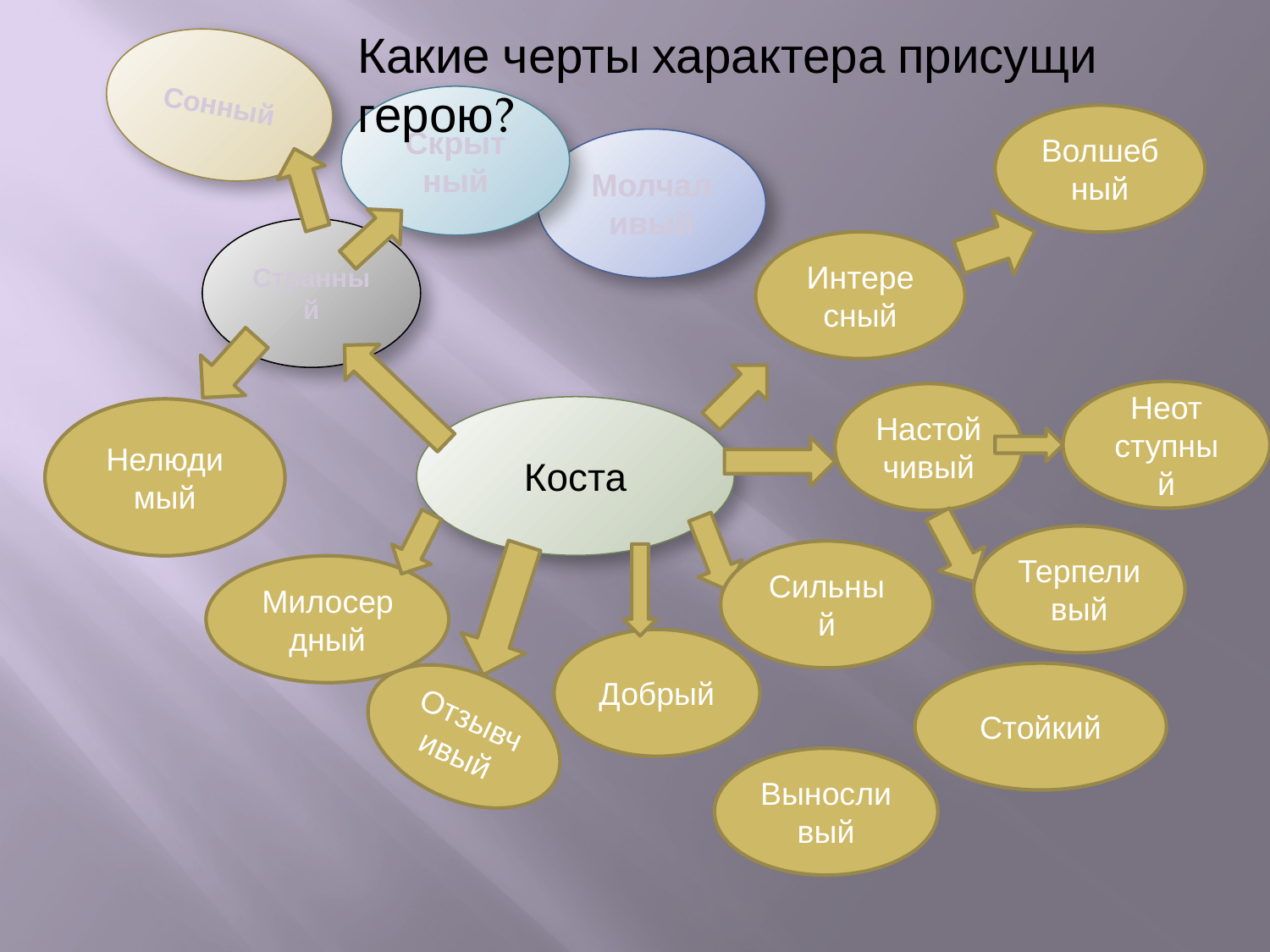

Какие черты характера присущи герою?
Сонный
Скрыт
ный
Волшебный
Молчаливый

Странный
Интересный

Неот
ступный
Настойчивый
Коста
Нелюди
мый

Терпеливый
Сильный

Милосердный
Добрый
Стойкий
Отзывчивый
Выносливый